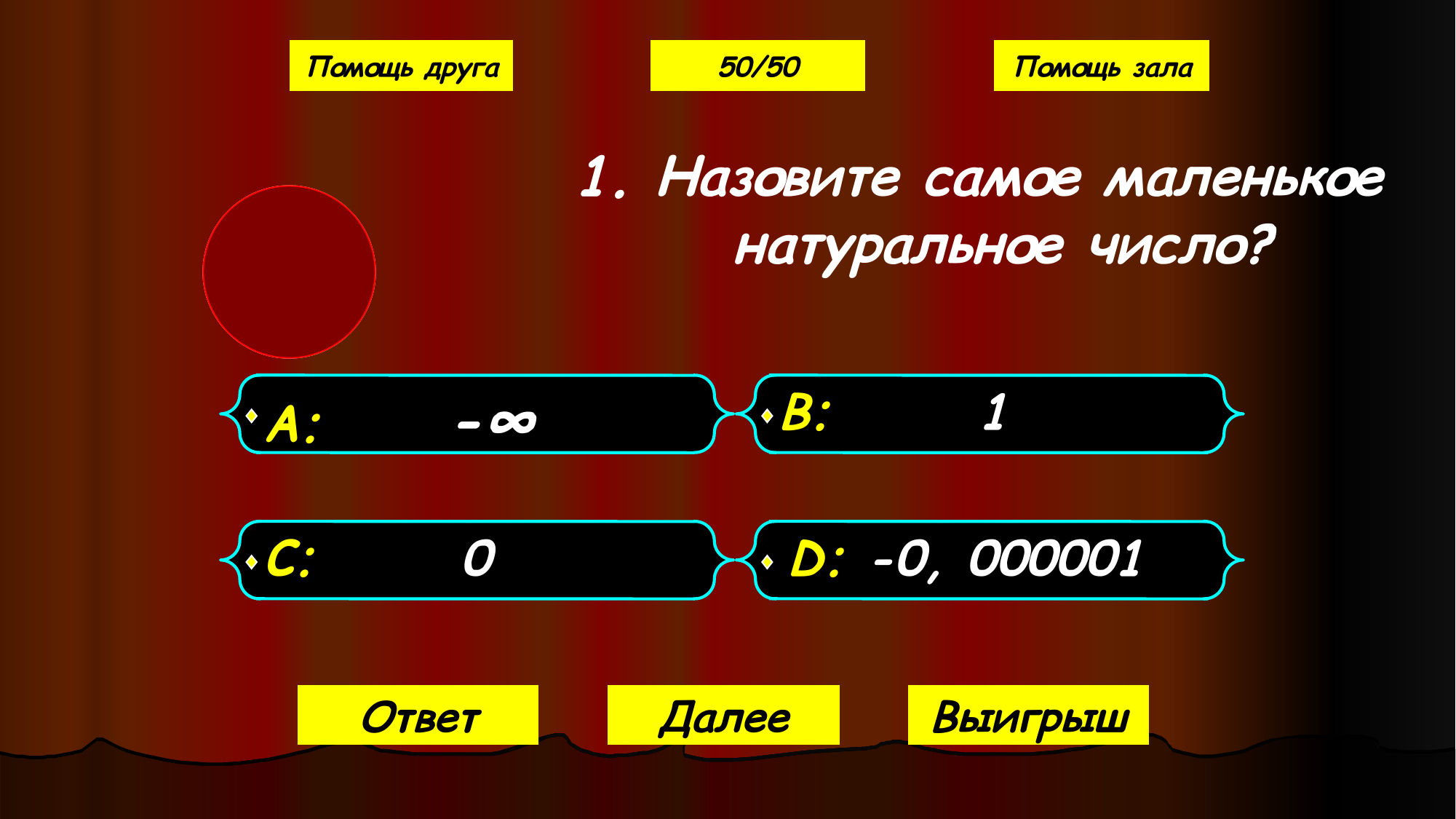

Помощь друга
50/50
Помощь зала
 1. Назовите самое маленькое натуральное число?

А:      -∞
В:       1

С:         0

D: -0, 000001

Ответ
Далее
Выигрыш